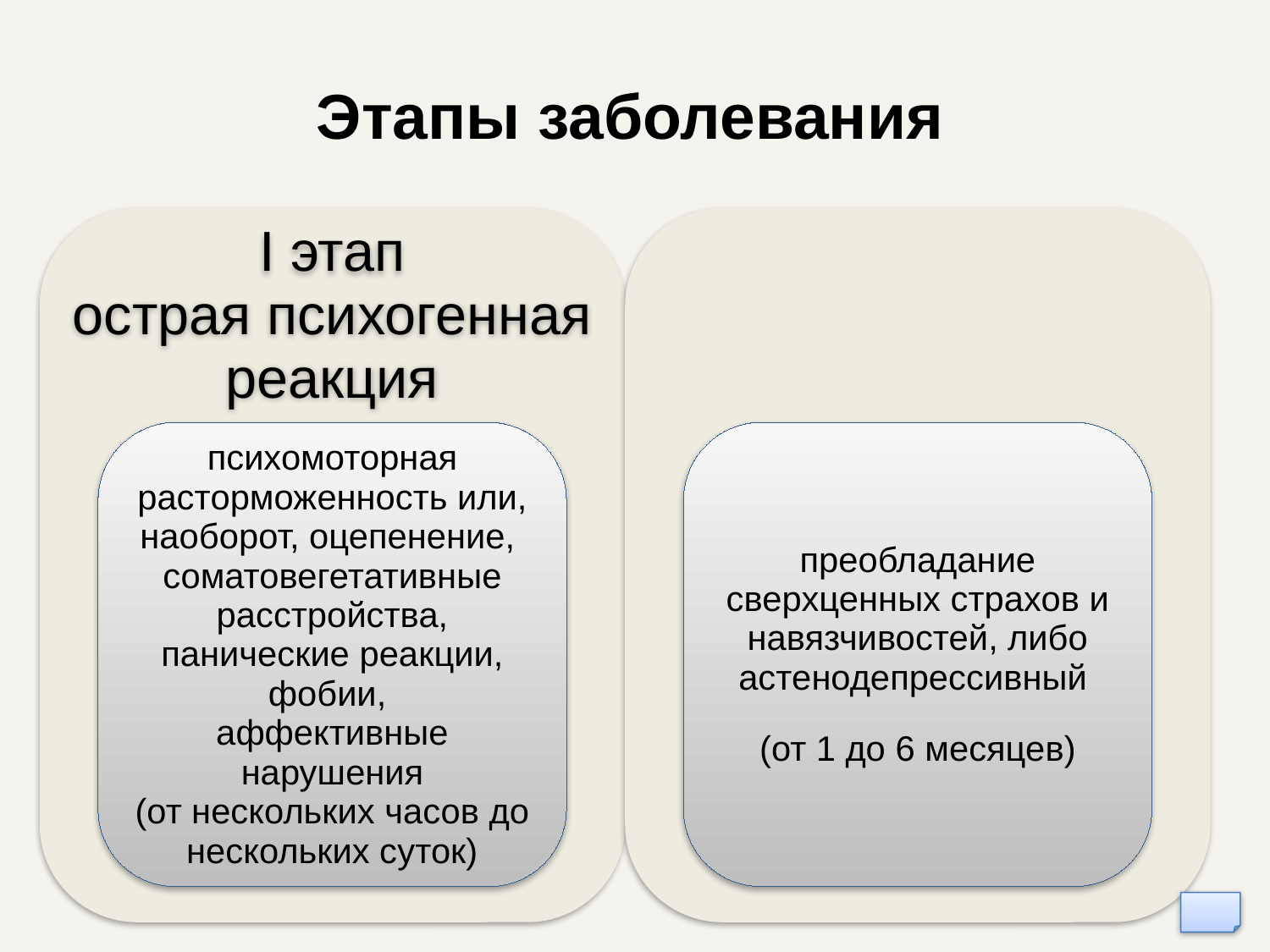

# Этапы заболевания
I этап
острая психогенная реакция
психомоторная расторможенность или, наоборот, оцепенение,
соматовегетативные расстройства, панические реакции, фобии,
аффективные нарушения
(от нескольких часов до нескольких суток)
преобладание сверхценных страхов и навязчивостей, либо астенодепрессивный
(от 1 до 6 месяцев)